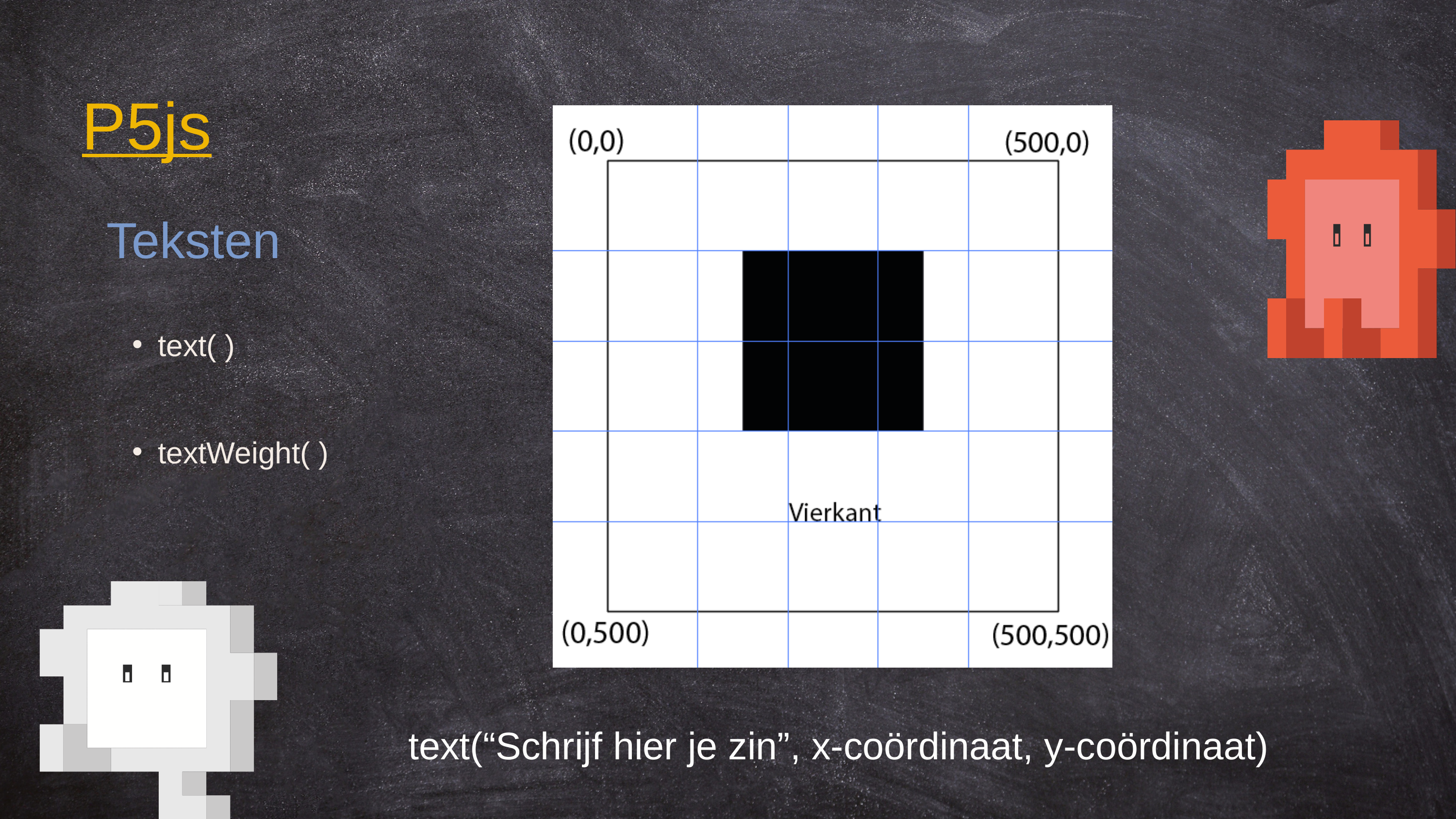

P5js

Teksten
text( )

textWeight( )

text(“Schrijf hier je zin”, x-coördinaat, y-coördinaat)